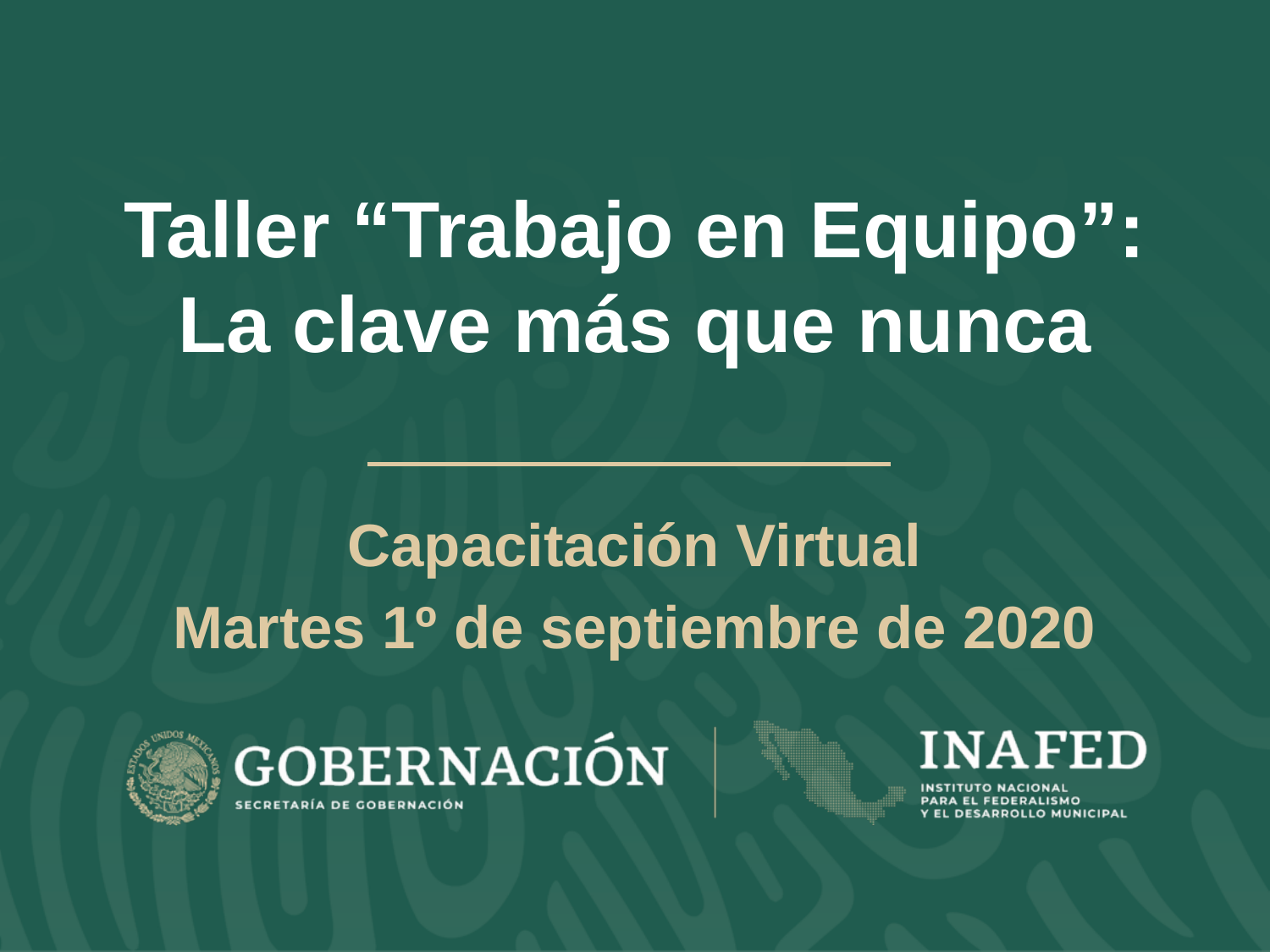

Taller “Trabajo en Equipo”:
La clave más que nunca
Capacitación Virtual
Martes 1º de septiembre de 2020